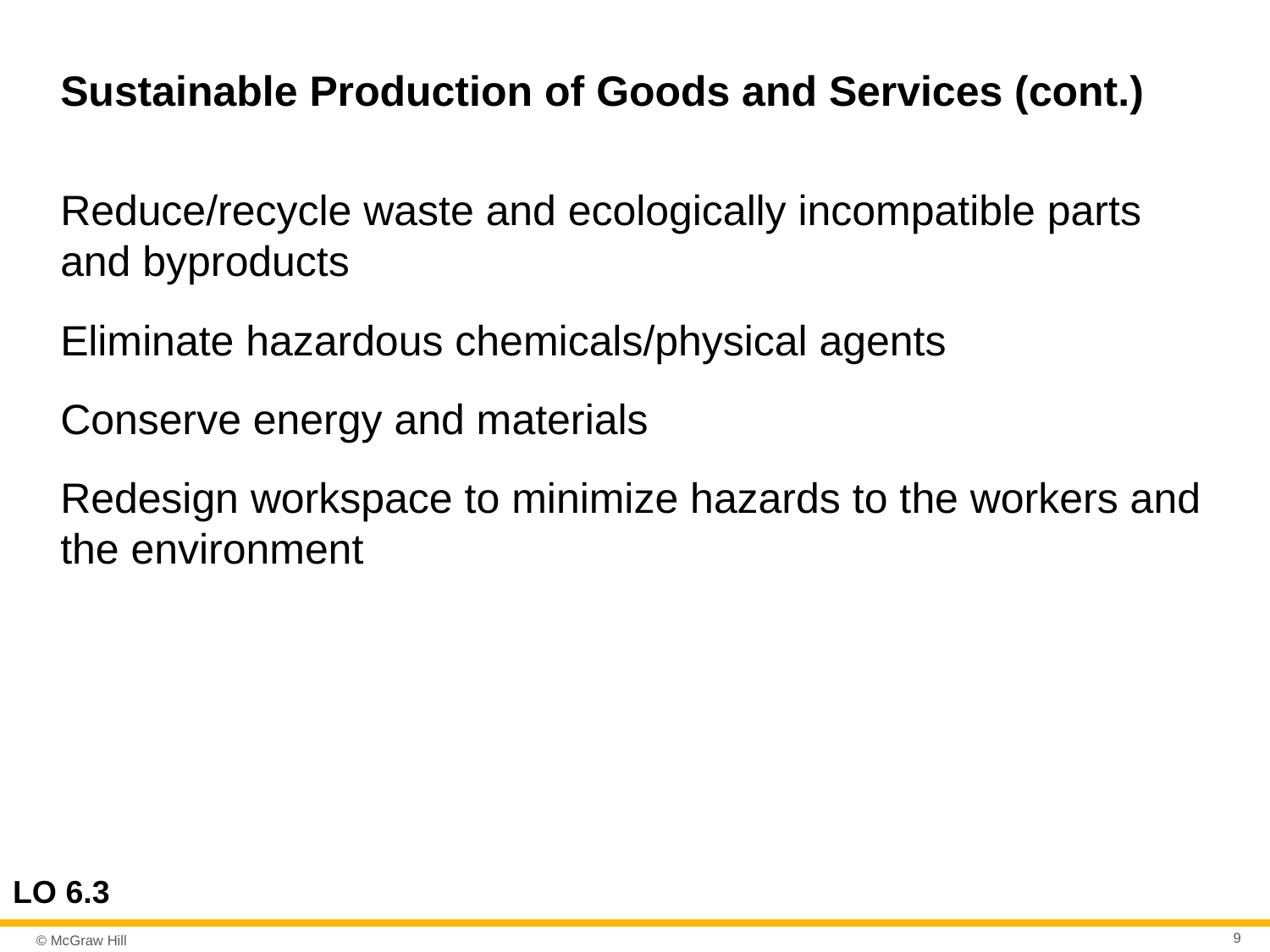

# Sustainable Production of Goods and Services (cont.)
Reduce/recycle waste and ecologically incompatible parts and byproducts
Eliminate hazardous chemicals/physical agents
Conserve energy and materials
Redesign workspace to minimize hazards to the workers and the environment
LO 6.3